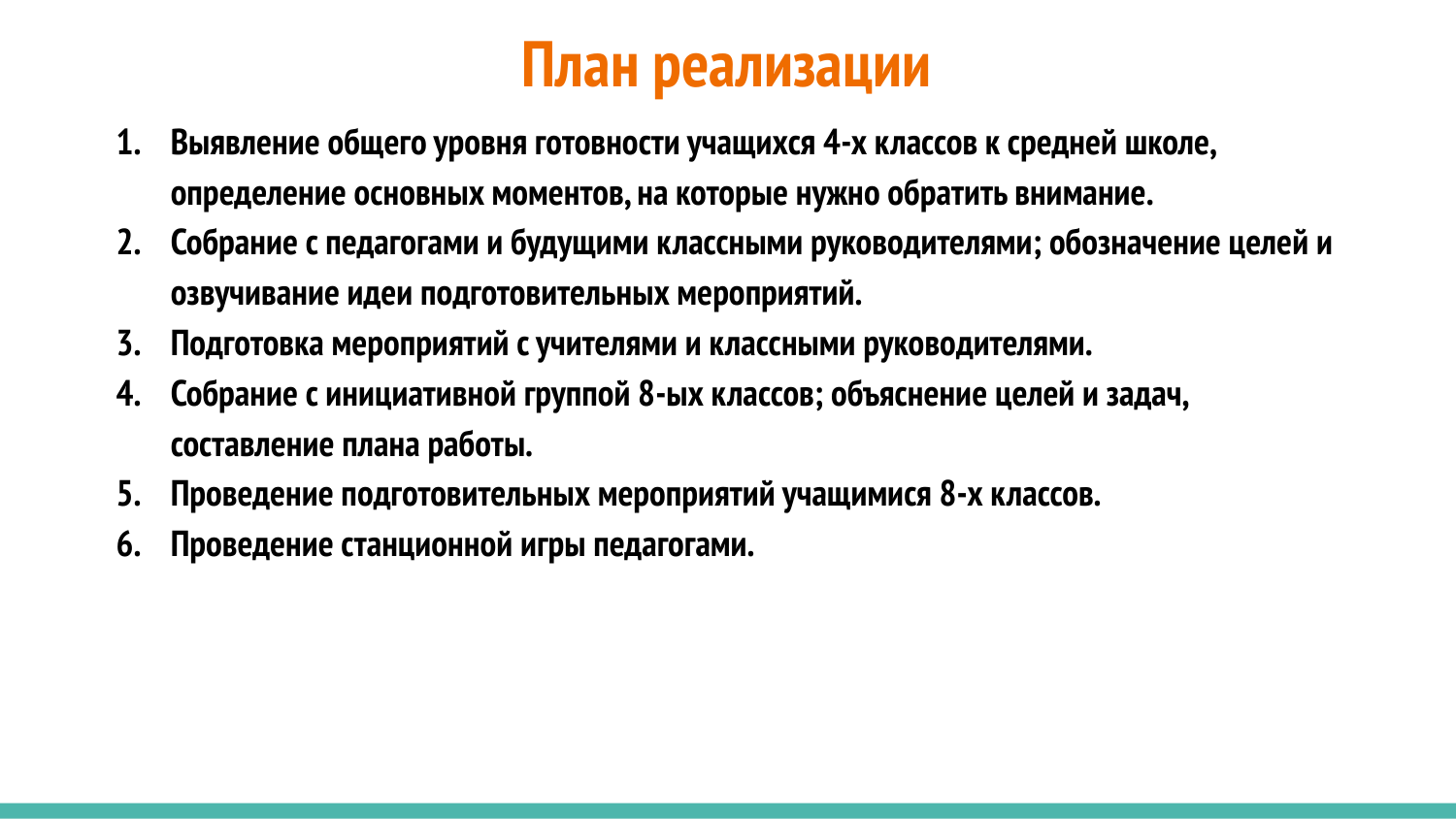

# План реализации

Выявление общего уровня готовности учащихся 4-х классов к средней школе, определение основных моментов, на которые нужно обратить внимание.
Собрание с педагогами и будущими классными руководителями; обозначение целей и озвучивание идеи подготовительных мероприятий.
Подготовка мероприятий с учителями и классными руководителями.
Собрание с инициативной группой 8-ых классов; объяснение целей и задач, составление плана работы.
Проведение подготовительных мероприятий учащимися 8-х классов.
Проведение станционной игры педагогами.